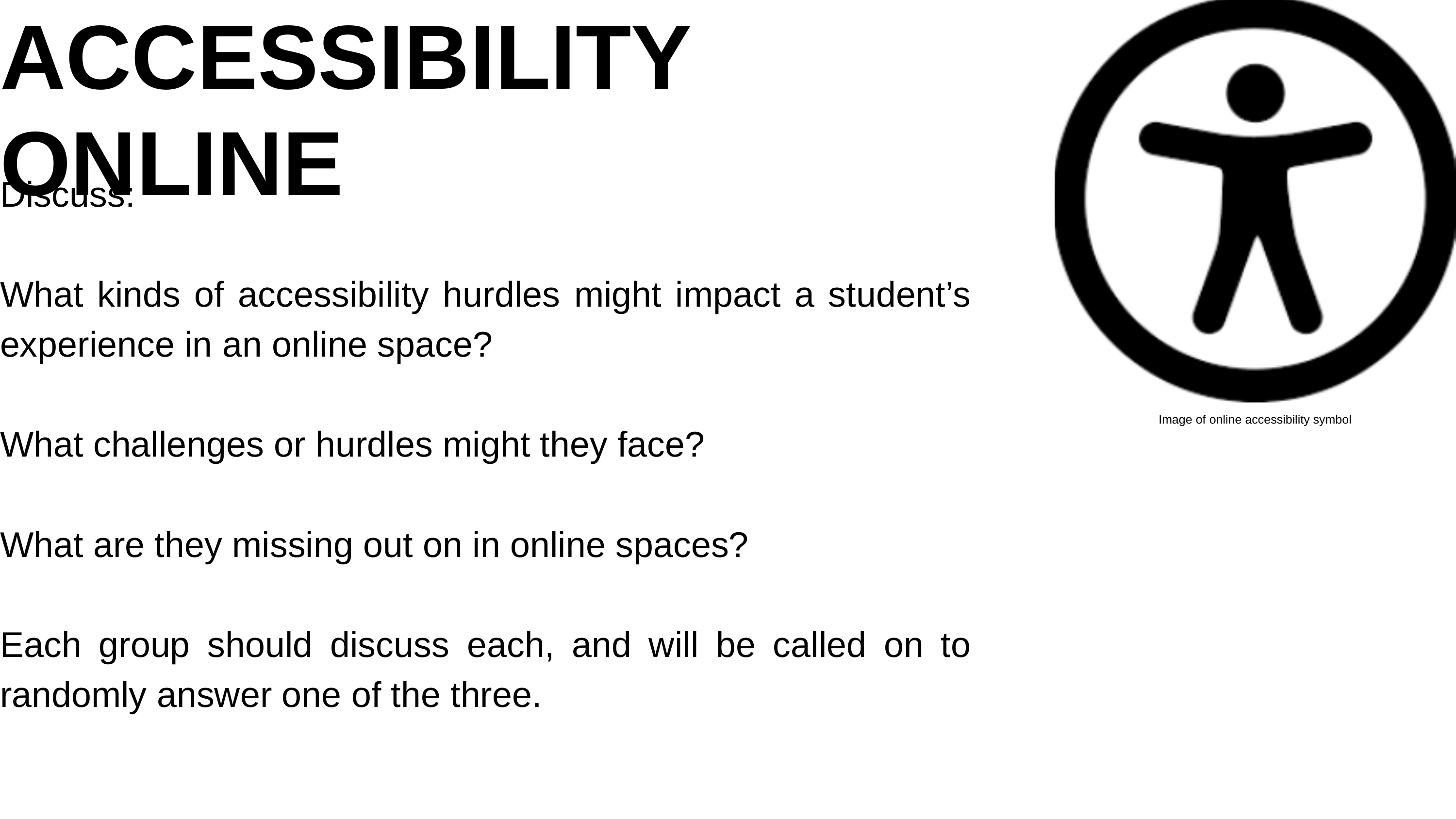

ACCESSIBILITY ONLINE
Discuss:

What kinds of accessibility hurdles might impact a student’s experience in an online space?

What challenges or hurdles might they face?

What are they missing out on in online spaces?

Each group should discuss each, and will be called on to randomly answer one of the three.
Image of online accessibility symbol